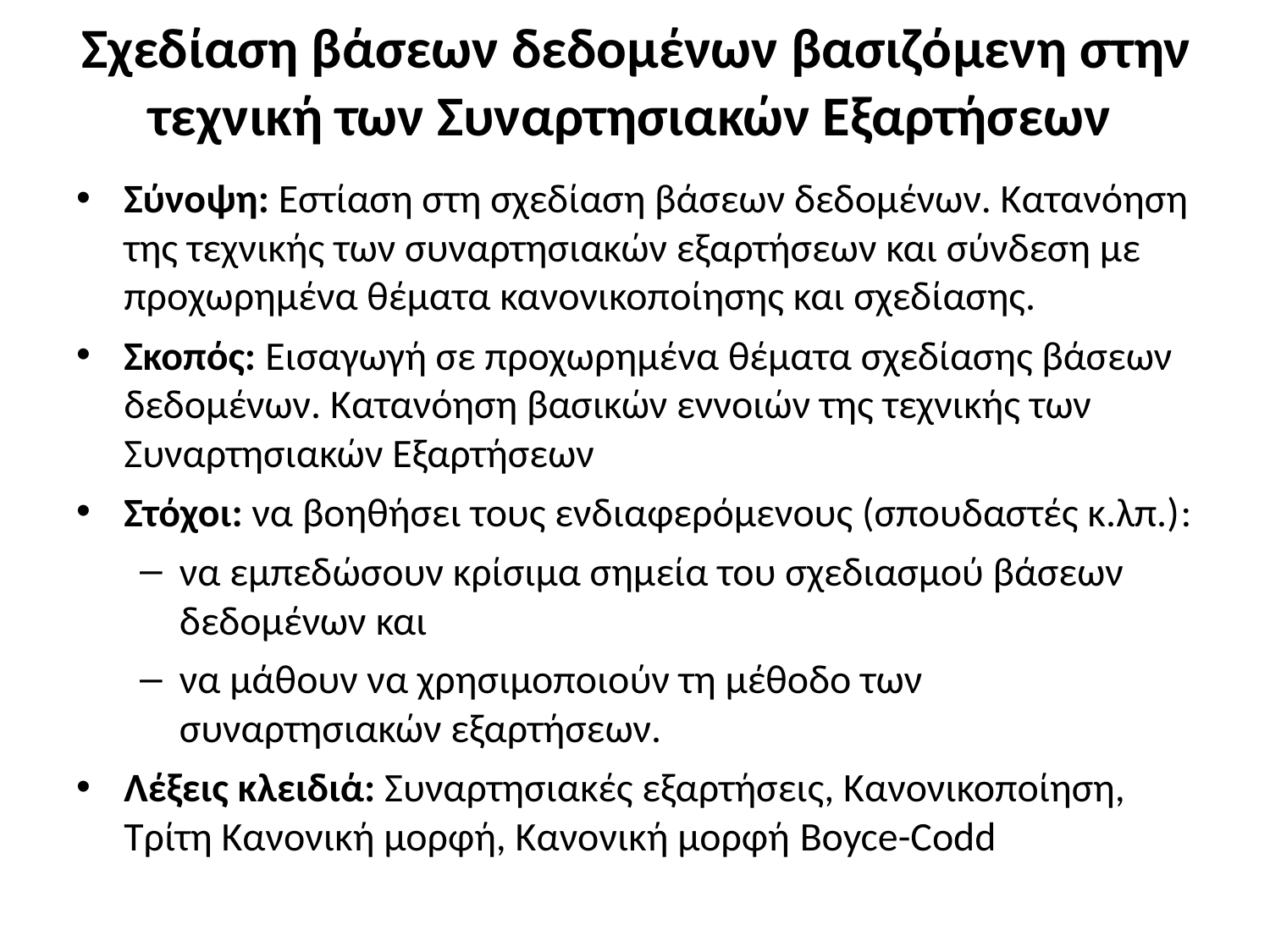

# Σχεδίαση βάσεων δεδομένων βασιζόμενη στην τεχνική των Συναρτησιακών Εξαρτήσεων
Σύνοψη: Εστίαση στη σχεδίαση βάσεων δεδομένων. Κατανόηση της τεχνικής των συναρτησιακών εξαρτήσεων και σύνδεση με προχωρημένα θέματα κανονικοποίησης και σχεδίασης.
Σκοπός: Εισαγωγή σε προχωρημένα θέματα σχεδίασης βάσεων δεδομένων. Κατανόηση βασικών εννοιών της τεχνικής των Συναρτησιακών Εξαρτήσεων
Στόχοι: να βοηθήσει τους ενδιαφερόμενους (σπουδαστές κ.λπ.):
να εμπεδώσουν κρίσιμα σημεία του σχεδιασμού βάσεων δεδομένων και
να μάθουν να χρησιμοποιούν τη μέθοδο των συναρτησιακών εξαρτήσεων.
Λέξεις κλειδιά: Συναρτησιακές εξαρτήσεις, Κανονικοποίηση, Τρίτη Κανονική μορφή, Κανονική μορφή Boyce-Codd